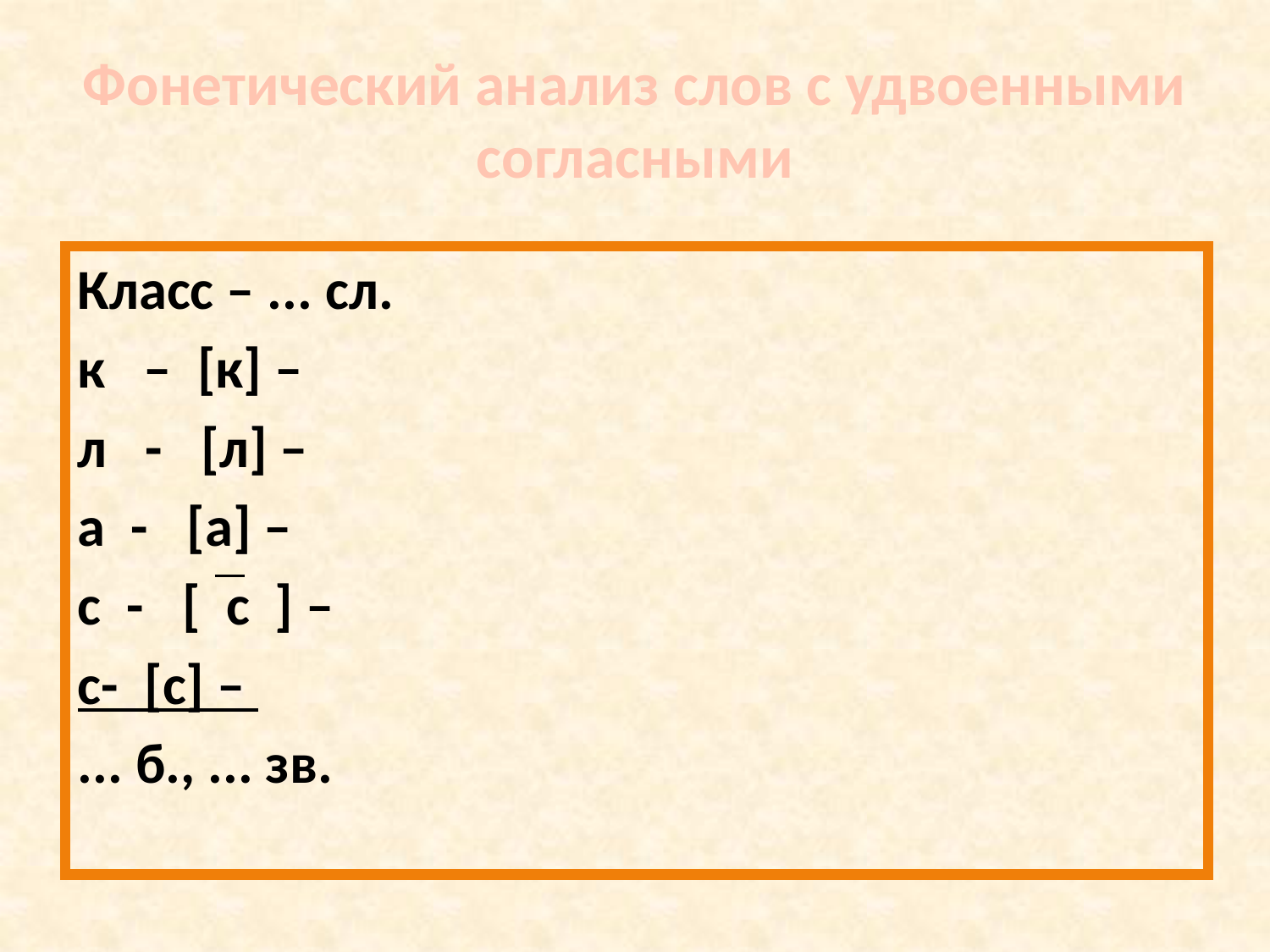

# Фонетический анализ слов с удвоенными согласными
Класс – ... сл.
к   –  [к] –
л   -   [л] –
а  -   [а] –
с  -   [  с  ] –
с-  [с] –
... б., ... зв.